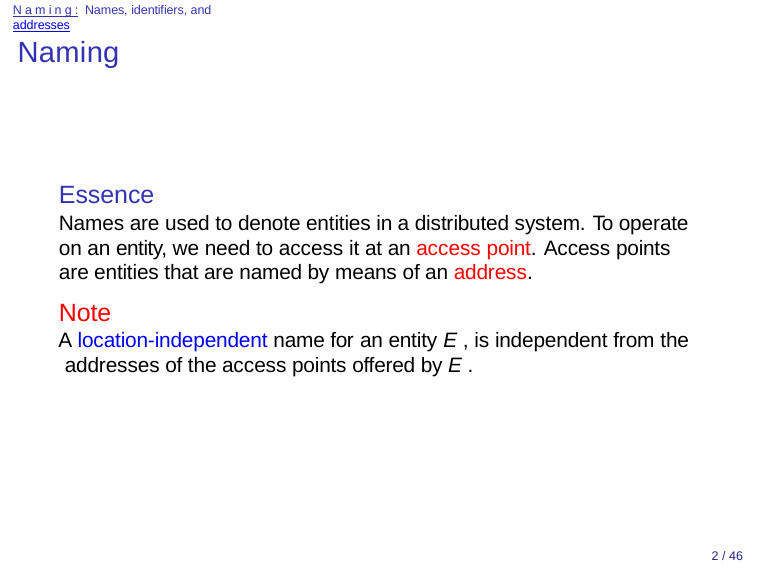

Naming: Names, identifiers, and addresses
# Naming
Essence
Names are used to denote entities in a distributed system. To operate  on an entity, we need to access it at an access point. Access points  are entities that are named by means of an address.
Note
A location-independent name for an entity E , is independent from the  addresses of the access points offered by E .
2 / 46